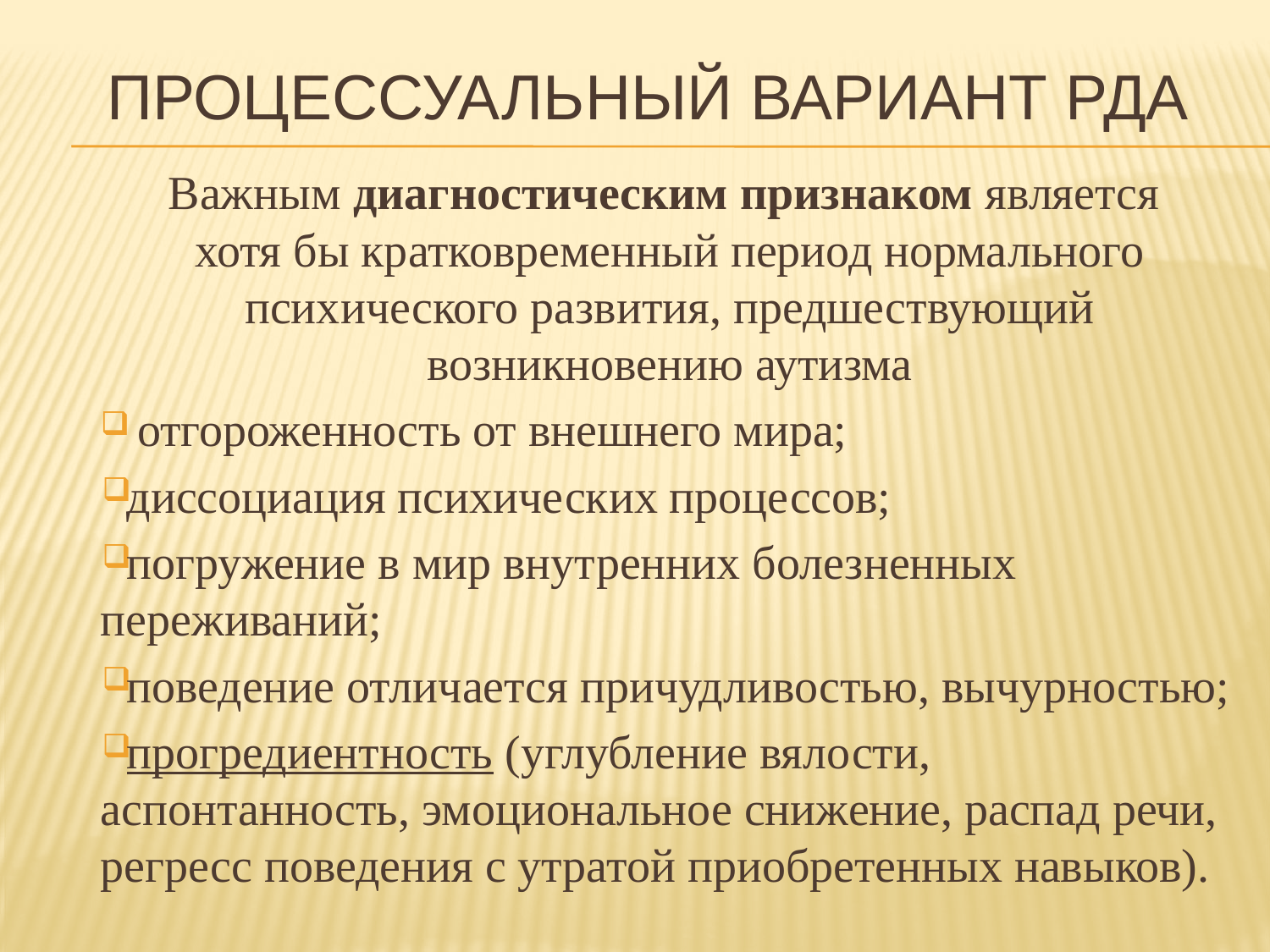

# Процессуальный вариант РДА
Важным диагностическим признаком является
хотя бы кратковременный период нормального психического развития, предшествующий возникновению аутизма
отгороженность от внешнего мира;
диссоциация психических процессов;
погружение в мир внутренних болезненных переживаний;
поведение отличается причудливостью, вычурностью;
прогредиентность (углубление вялости, аспонтанность, эмоциональное снижение, распад речи, регресс поведения с утратой приобретенных навыков).